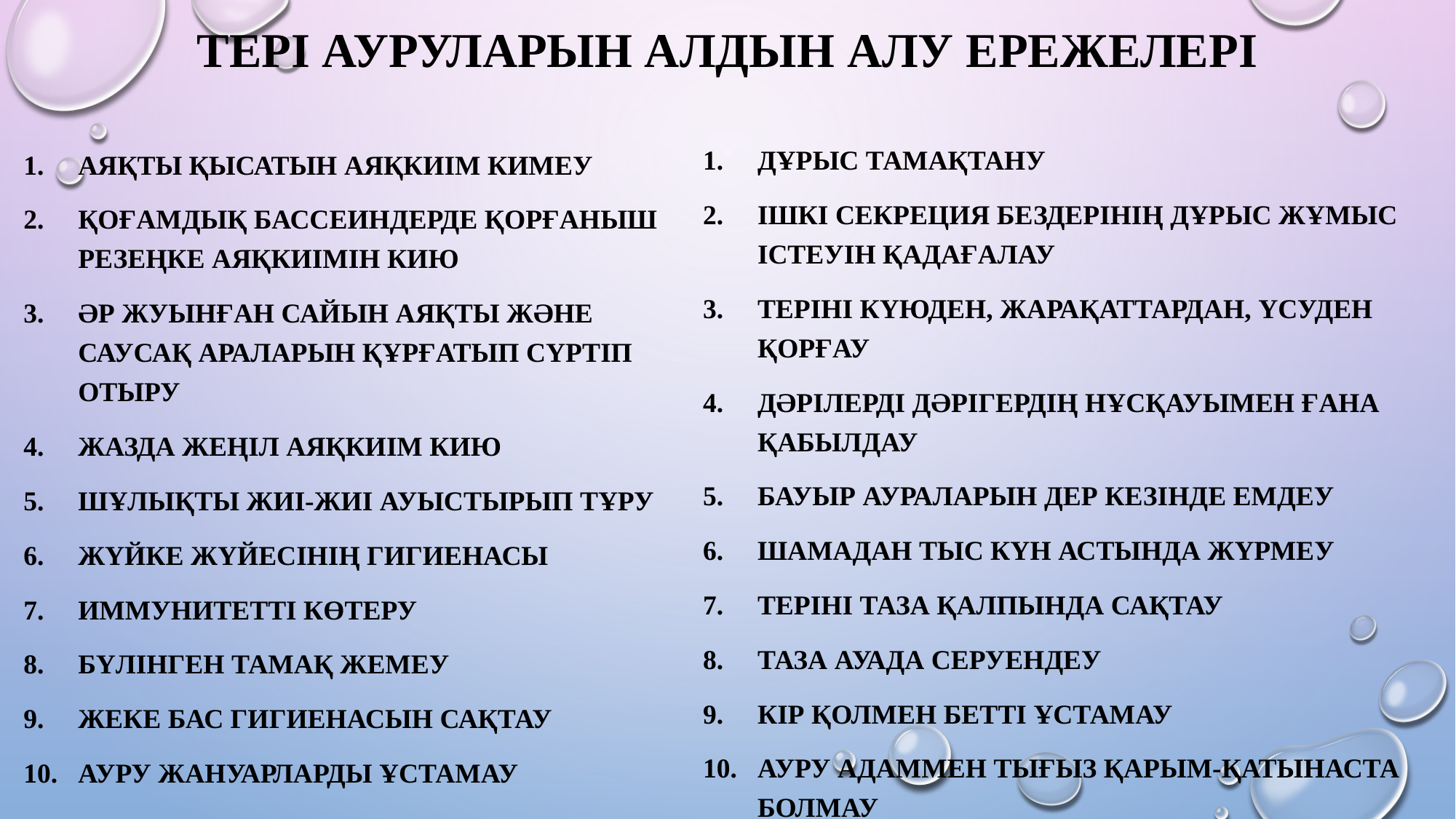

# Тері ауруларын алдын алу ережелері
Дұрыс тамақтану
Ішкі секреция бездерінің дұрыс жұмыс істеуін қадағалау
Теріні күюден, жарақаттардан, үсуден қорғау
Дәрілерді дәрігердің нұсқауымен ғана қабылдау
Бауыр аураларын дер кезінде емдеу
Шамадан тыс күн астында жүрмеу
Теріні таза қалпында сақтау
Таза ауада серуендеу
Кір қолмен бетті ұстамау
Ауру адаммен тығыз қарым-қатынаста болмау

Аяқты қысатын аяқкиім кимеу
Қоғамдық бассеиндерде қорғаныш резеңке аяқкиімін кию
Әр жуынған сайын аяқты және саусақ араларын құрғатып сүртіп отыру
Жазда жеңіл аяқкиім кию
Шұлықты жиі-жиі ауыстырып тұру
Жүйке жүйесінің гигиенасы
Иммунитетті көтеру
Бүлінген тамақ жемеу
Жеке бас гигиенасын сақтау
Ауру жануарларды ұстамау